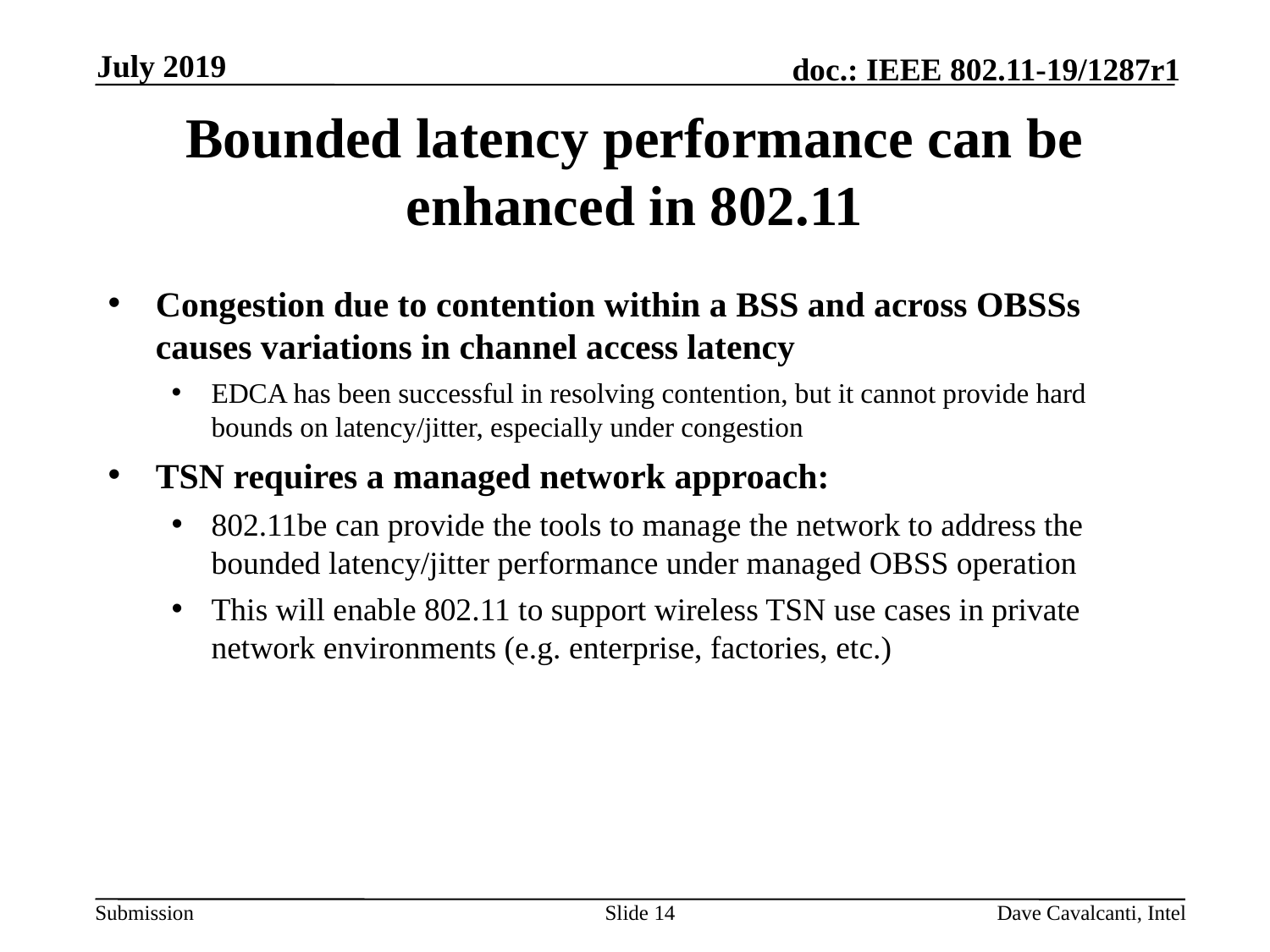

July 2019
# Bounded latency performance can be enhanced in 802.11
Congestion due to contention within a BSS and across OBSSs causes variations in channel access latency
EDCA has been successful in resolving contention, but it cannot provide hard bounds on latency/jitter, especially under congestion
TSN requires a managed network approach:
802.11be can provide the tools to manage the network to address the bounded latency/jitter performance under managed OBSS operation
This will enable 802.11 to support wireless TSN use cases in private network environments (e.g. enterprise, factories, etc.)
Slide 14
Dave Cavalcanti, Intel